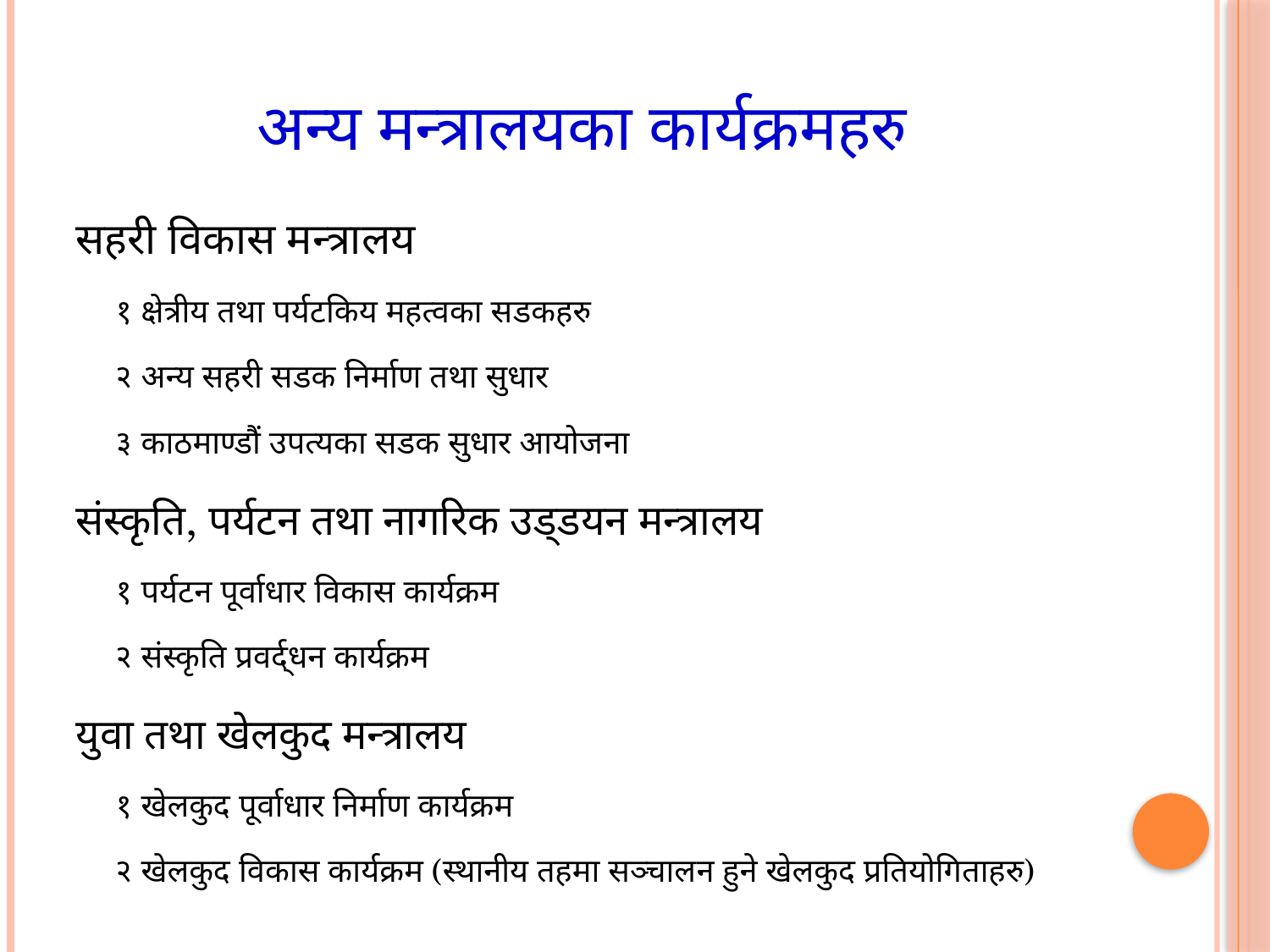

# अन्य मन्त्रालयका कार्यक्रमहरु
सहरी विकास मन्त्रालय
१ क्षेत्रीय तथा पर्यटकिय महत्वका सडकहरु
२ अन्य सहरी सडक निर्माण तथा सुधार
३ काठमाण्डौं उपत्यका सडक सुधार आयोजना
संस्कृति, पर्यटन तथा नागरिक उड्डयन मन्त्रालय
१ पर्यटन पूर्वाधार विकास कार्यक्रम
२ संस्कृति प्रवर्द्धन कार्यक्रम
युवा तथा खेलकुद मन्त्रालय
१ खेलकुद पूर्वाधार निर्माण कार्यक्रम
२ खेलकुद विकास कार्यक्रम (स्थानीय तहमा सञ्चालन हुने खेलकुद प्रतियोगिताहरु)